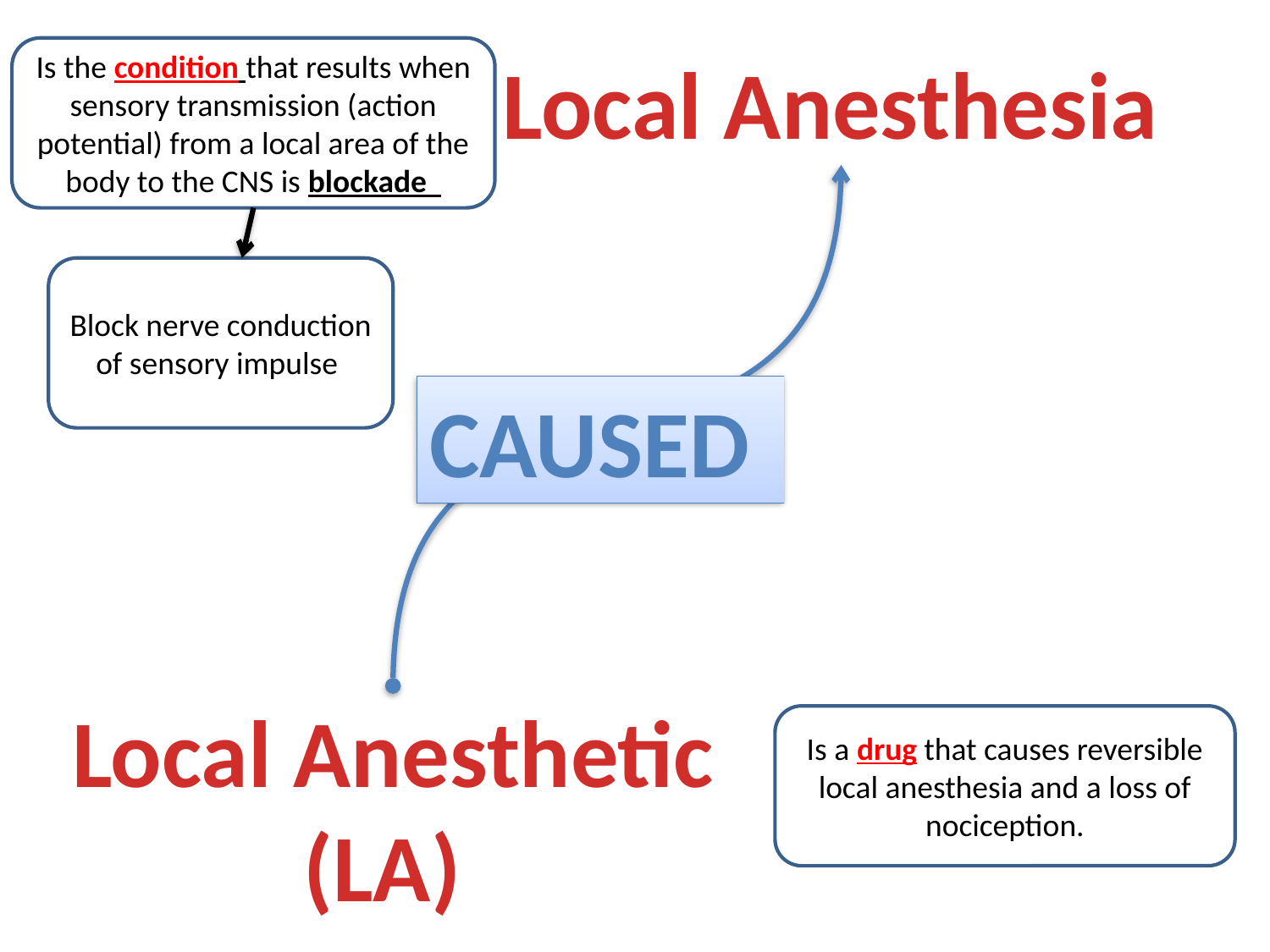

Is the condition that results when sensory transmission (action potential) from a local area of the body to the CNS is blockade
Local Anesthesia
Block nerve conduction of sensory impulse
Caused
Local Anesthetic
(LA)
Is a drug that causes reversible local anesthesia and a loss of nociception.